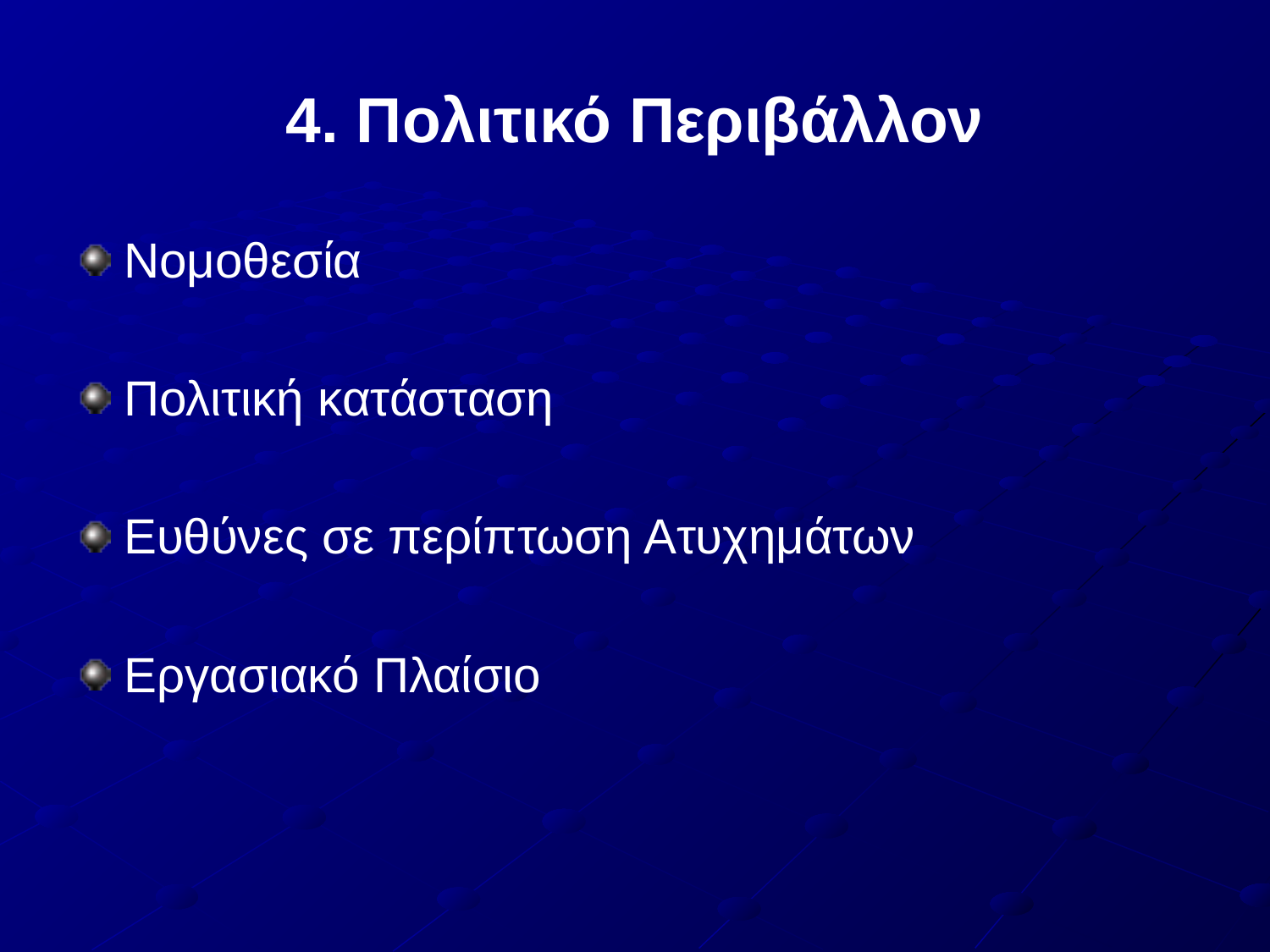

# 4. Πολιτικό Περιβάλλον
Νομοθεσία

Πολιτική κατάσταση

Ευθύνες σε περίπτωση Ατυχημάτων

Εργασιακό Πλαίσιο